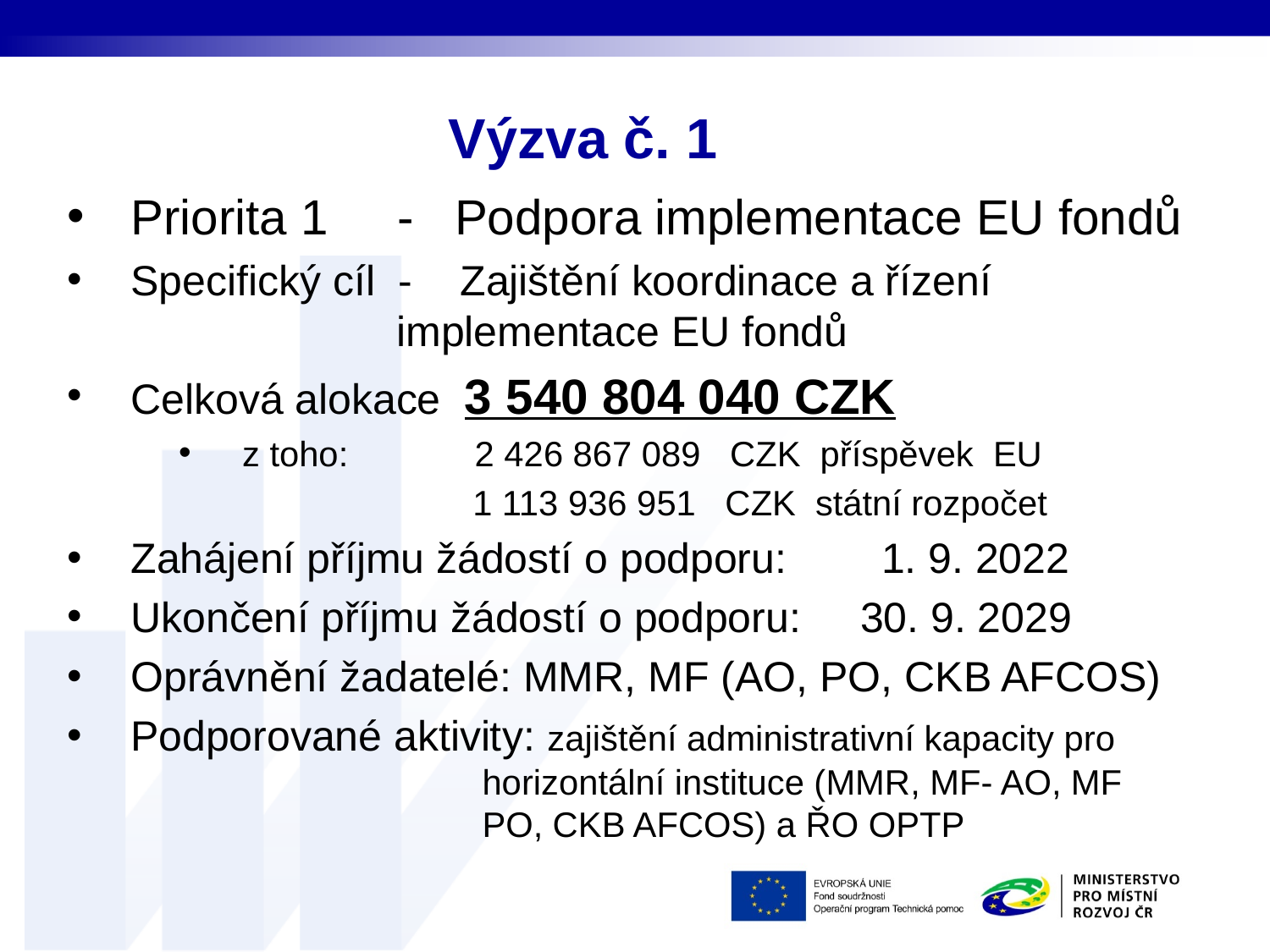

# Výzva č. 1
Priorita 1     -   Podpora implementace EU fondů
Specifický cíl  -    Zajištění koordinace a řízení 				 implementace EU fondů
Celková alokace  3 540 804 040 CZK
z toho:             2 426 867 089   CZK  příspěvek  EU
     1 113 936 951   CZK  státní rozpočet
Zahájení příjmu žádostí o podporu:        1. 9. 2022
Ukončení příjmu žádostí o podporu:     30. 9. 2029
Oprávnění žadatelé: MMR, MF (AO, PO, CKB AFCOS)
Podporované aktivity: zajištění administrativní kapacity pro 			          horizontální instituce (MMR, MF- AO, MF 			          PO, CKB AFCOS) a ŘO OPTP